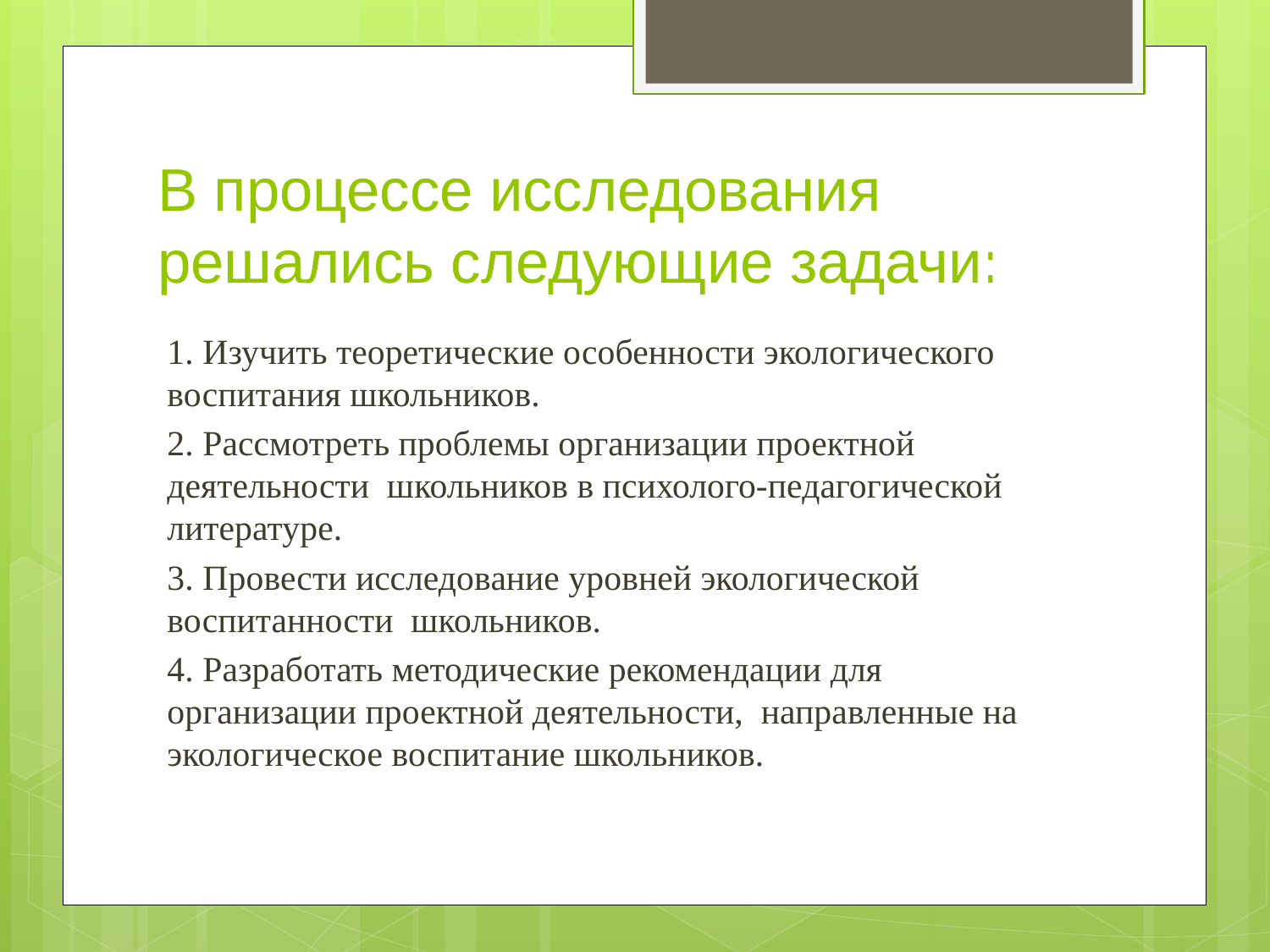

# В процессе исследования решались следующие задачи:
1. Изучить теоретические особенности экологического воспитания школьников.
2. Рассмотреть проблемы организации проектной деятельности  школьников в психолого-педагогической литературе.
3. Провести исследование уровней экологической воспитанности  школьников.
4. Разработать методические рекомендации для организации проектной деятельности,  направленные на экологическое воспитание школьников.